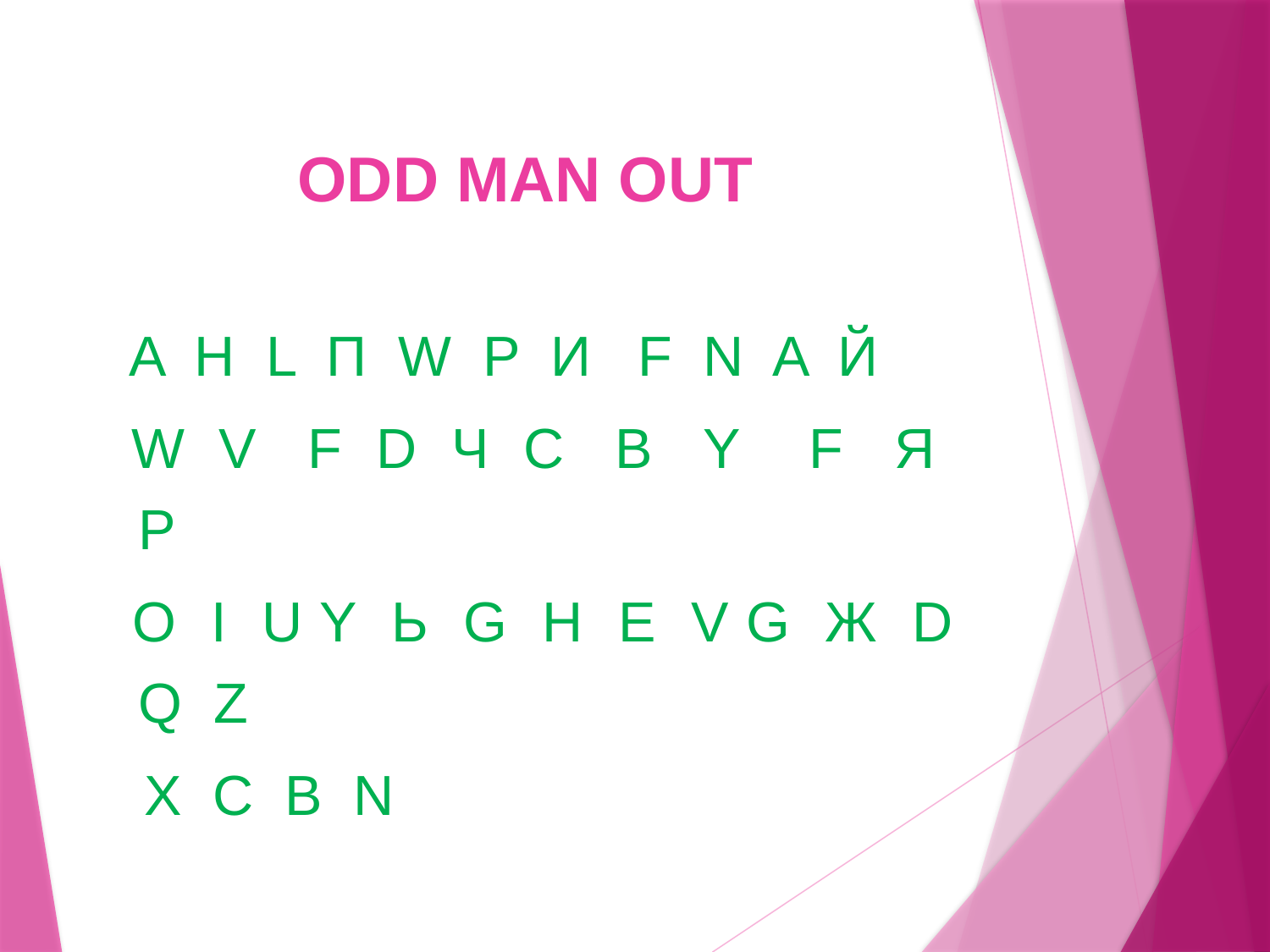

# ODD MAN OUT
  A  H  L  П  W  P  И   F  N  A  Й
  W  V   F  D  Ч  C   B   Y    F   Я  P
  O  I  U Y  Ь  G  H  E  V G  Ж  D Q  Z
   X  C  B  N